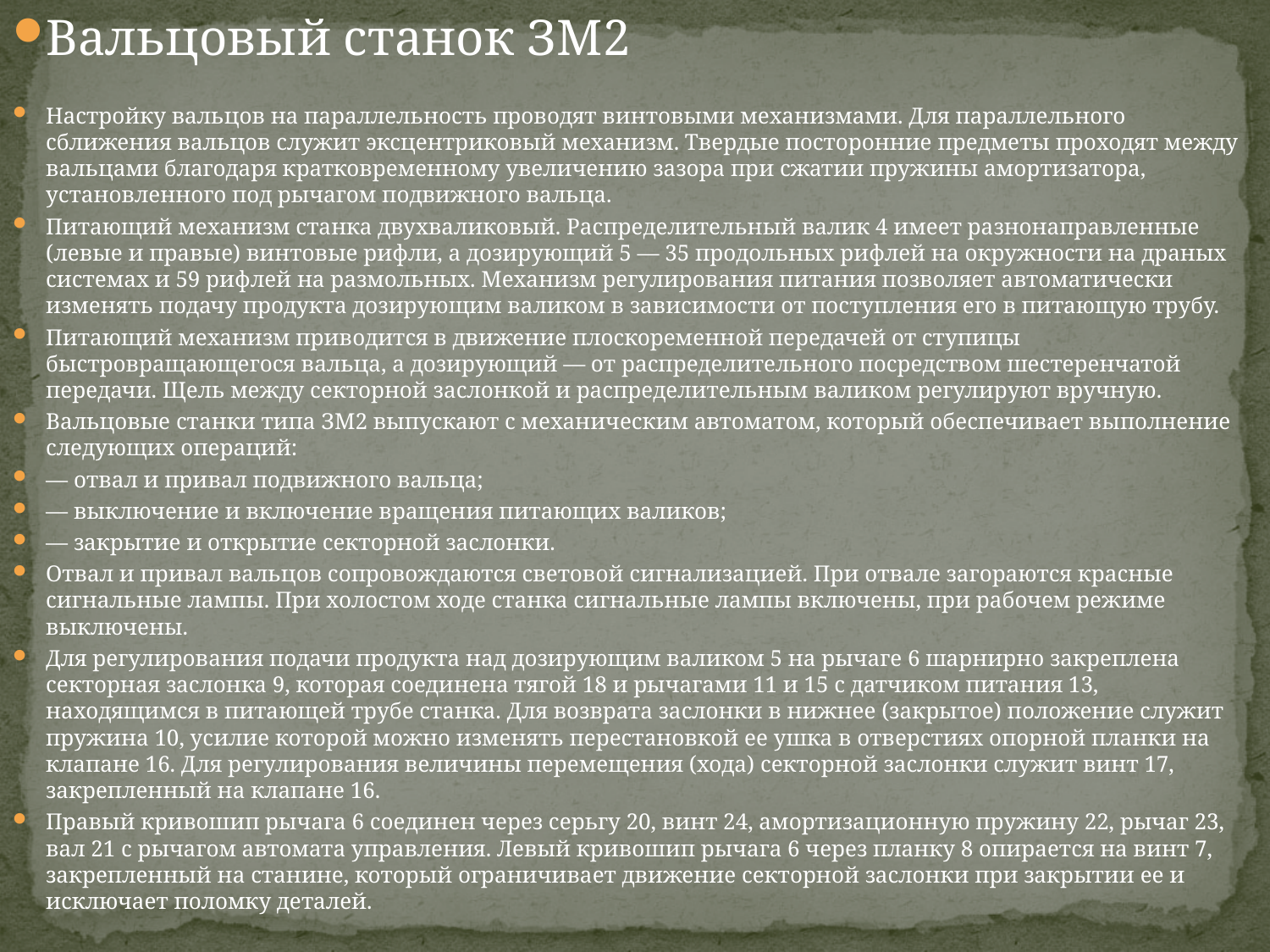

Вальцовый станок ЗМ2

Настройку вальцов на параллельность проводят винтовыми механизмами. Для параллельного сближения вальцов служит эксцентриковый механизм. Твердые посторонние предметы проходят между вальцами благодаря кратковременному увеличению зазора при сжатии пружины амортизатора, установленного под рычагом подвижного вальца.
Питающий механизм станка двухваликовый. Распределительный валик 4 имеет разнонаправленные (левые и правые) винтовые рифли, а дозирующий 5 — 35 продольных рифлей на окружности на драных системах и 59 рифлей на размольных. Механизм регулирования питания позволяет автоматически изменять подачу продукта дозирующим валиком в зависимости от поступления его в питающую трубу.
Питающий механизм приводится в движение плоскоременной передачей от ступицы быстровращающегося вальца, а дозирующий — от распределительного посредством шестеренчатой передачи. Щель между секторной заслонкой и распределительным валиком регулируют вручную.
Вальцовые станки типа ЗМ2 выпускают с механическим автоматом, который обеспечивает выполнение следующих операций:
— отвал и привал подвижного вальца;
— выключение и включение вращения питающих валиков;
— закрытие и открытие секторной заслонки.
Отвал и привал вальцов сопровождаются световой сигнализацией. При отвале загораются красные сигнальные лампы. При холостом ходе станка сигнальные лампы включены, при рабочем режиме выключены.
Для регулирования подачи продукта над дозирующим валиком 5 на рычаге 6 шарнирно закреплена секторная заслонка 9, которая соединена тягой 18 и рычагами 11 и 15 с датчиком питания 13, находящимся в питающей трубе станка. Для возврата заслонки в нижнее (закрытое) положение служит пружина 10, усилие которой можно изменять перестановкой ее ушка в отверстиях опорной планки на клапане 16. Для регулирования величины перемещения (хода) секторной заслонки служит винт 17, закрепленный на клапане 16.
Правый кривошип рычага 6 соединен через серьгу 20, винт 24, амортизационную пружину 22, рычаг 23, вал 21 с рычагом автомата управления. Левый кривошип рычага 6 через планку 8 опирается на винт 7, закрепленный на станине, который ограничивает движение секторной заслонки при закрытии ее и исключает поломку деталей.